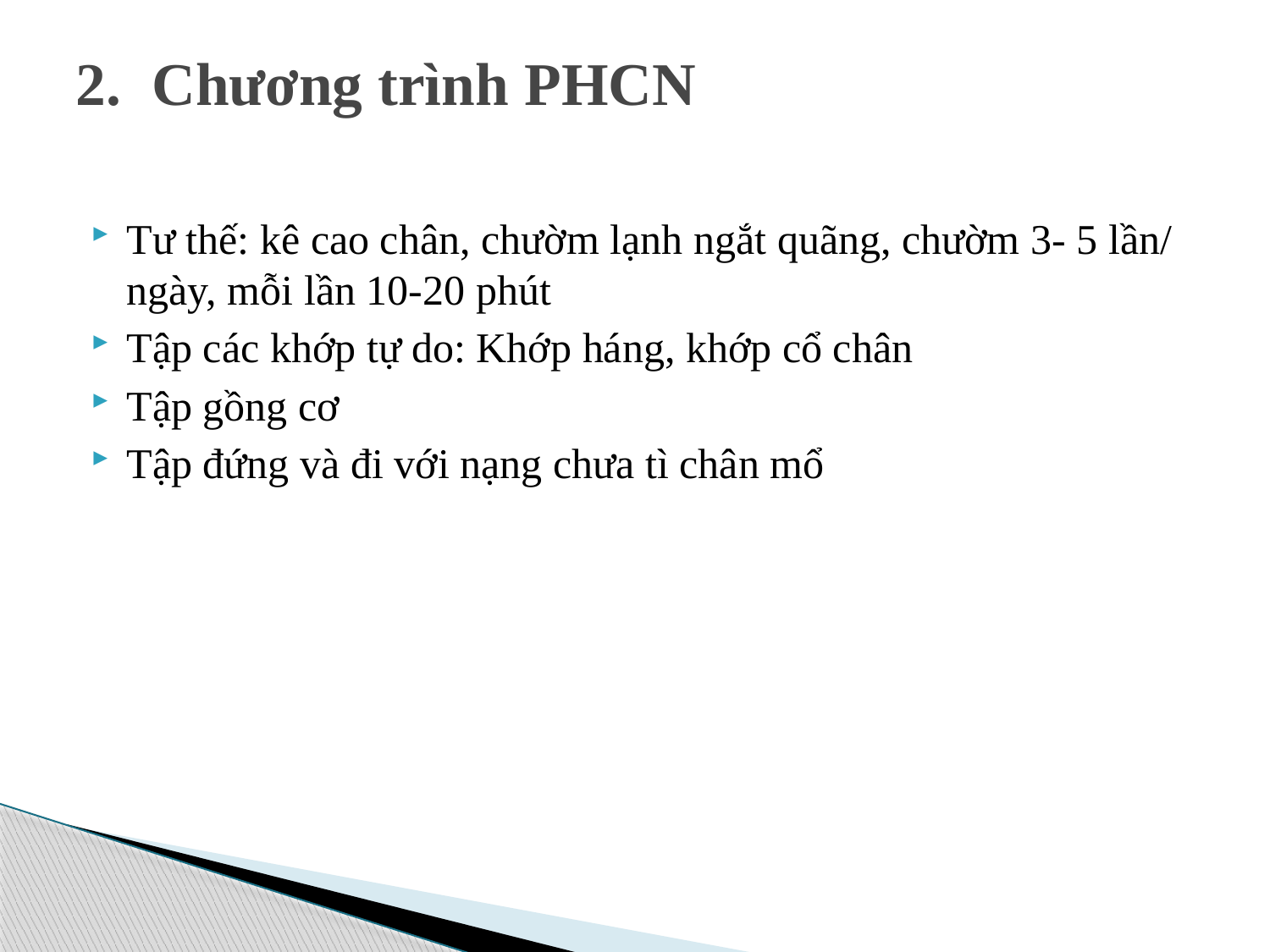

# 2.  Chương trình PHCN
Tư thế: kê cao chân, chườm lạnh ngắt quãng, chườm 3- 5 lần/ ngày, mỗi lần 10-20 phút
Tập các khớp tự do: Khớp háng, khớp cổ chân
Tập gồng cơ
Tập đứng và đi với nạng chưa tì chân mổ